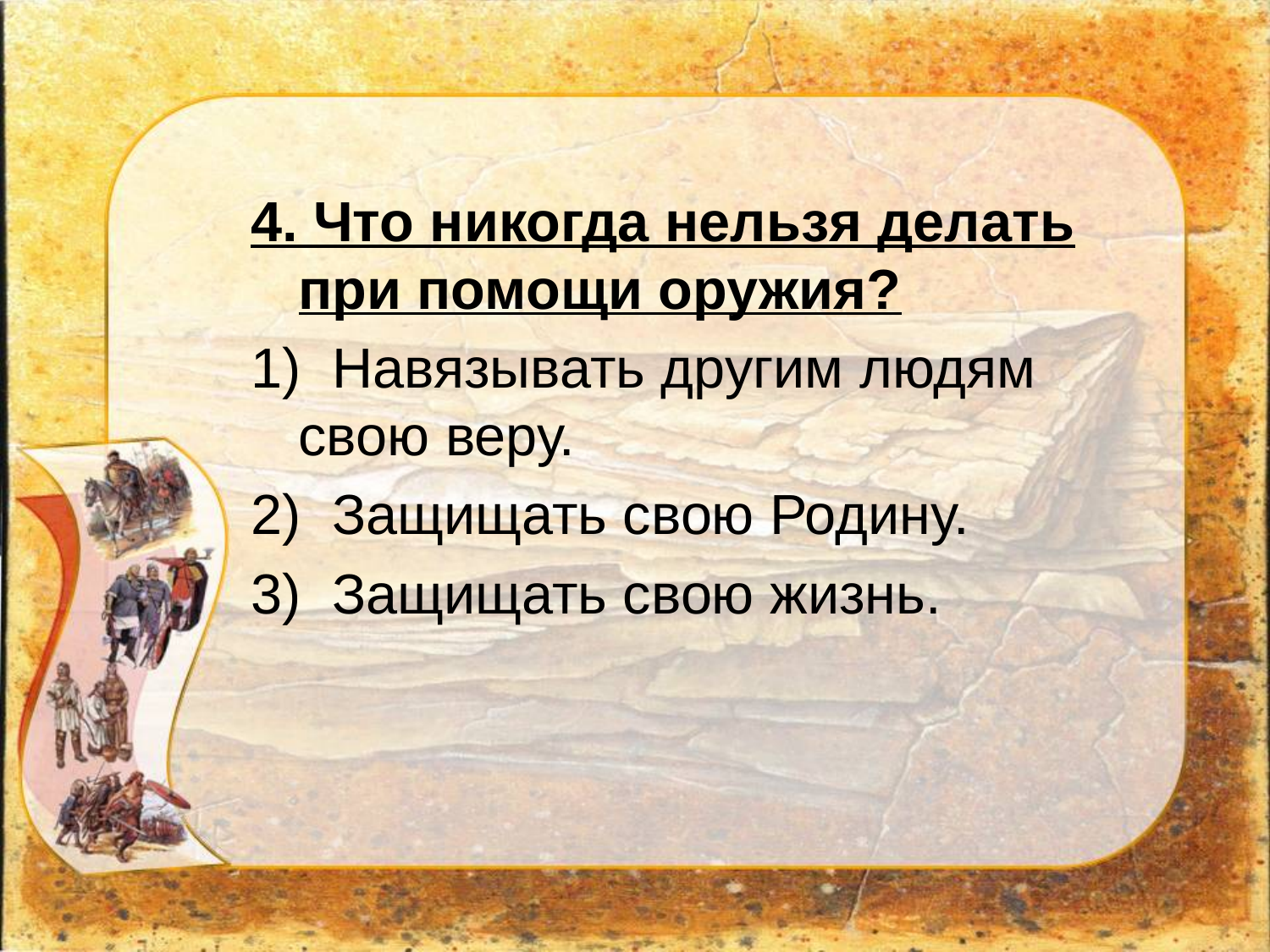

4. Что никогда нельзя делать при помощи оружия?
1)  Навязывать другим людям свою веру.
2)  Защищать свою Родину.
3)  Защищать свою жизнь.